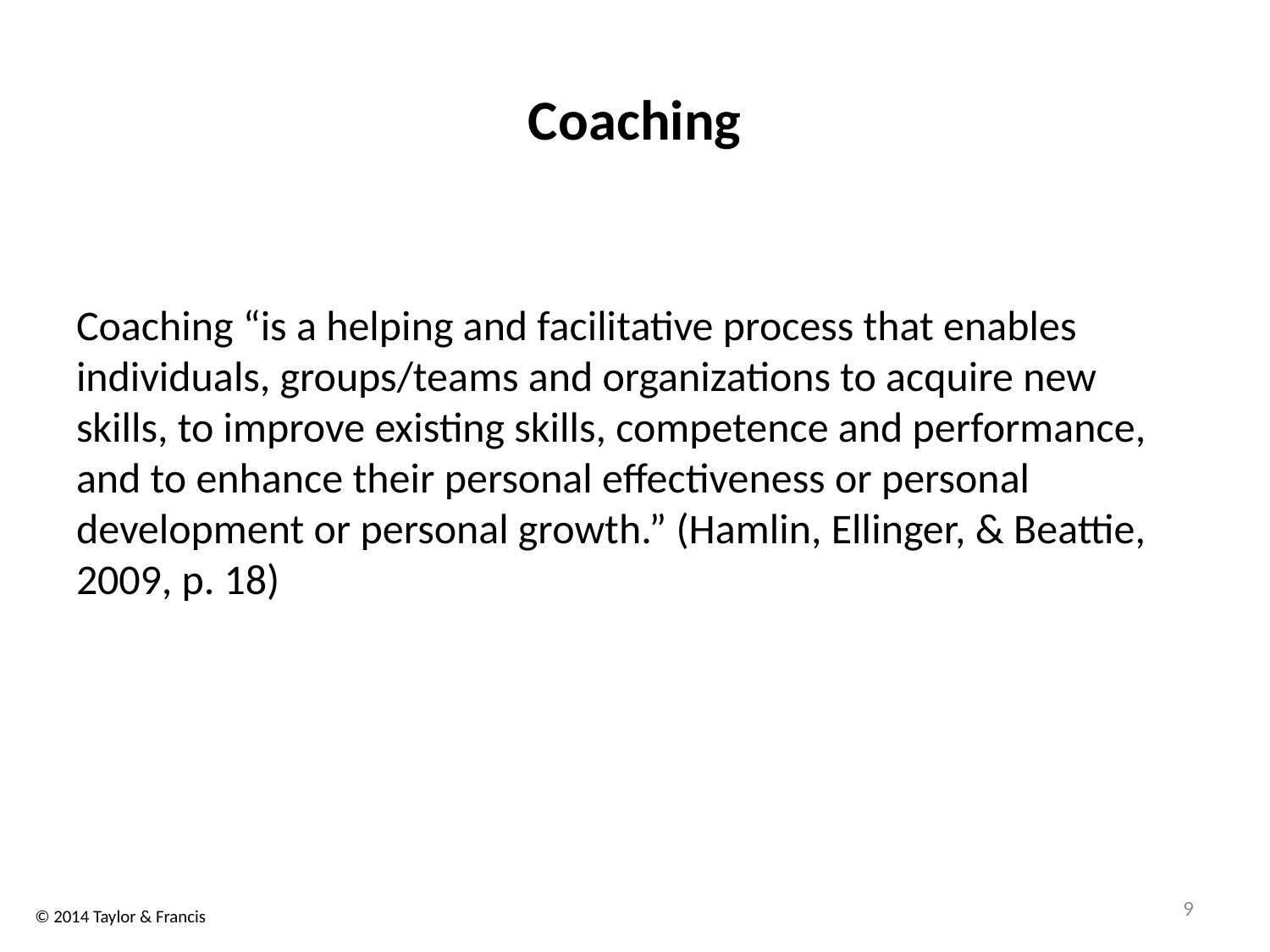

# Coaching
Coaching “is a helping and facilitative process that enables individuals, groups/teams and organizations to acquire new skills, to improve existing skills, competence and performance, and to enhance their personal effectiveness or personal development or personal growth.” (Hamlin, Ellinger, & Beattie, 2009, p. 18)
9
© 2014 Taylor & Francis